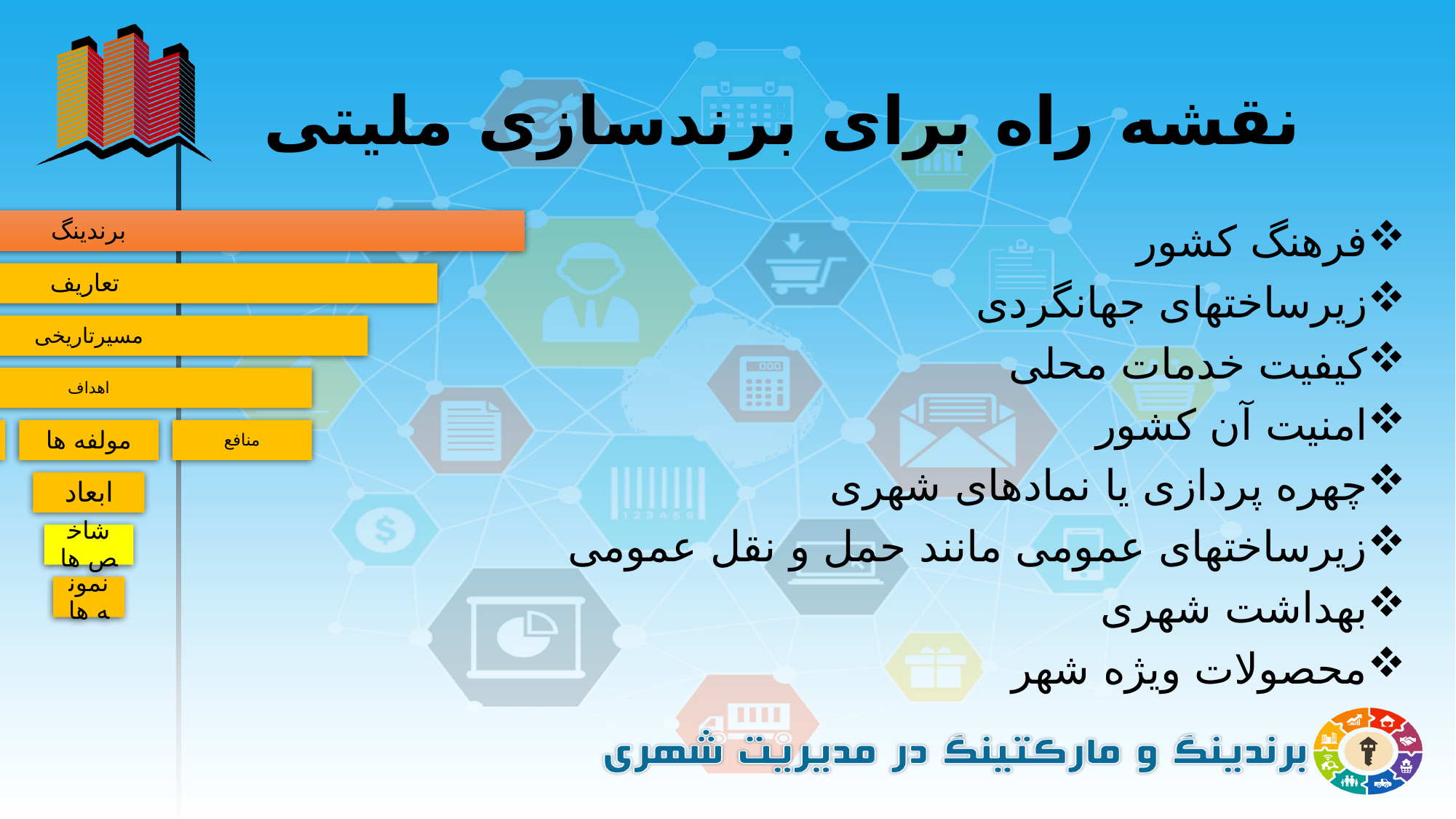

# نقشه راه برای برندسازی ملیتی
برندینگ
تعاریف
مسیرتاریخی
اهداف
مولفه ها
منافع
ابعاد
شاخص ها
نمونه ها
فرهنگ کشور
زیرساختهای جهانگردی
کیفیت خدمات محلی
امنیت آن کشور
چهره پردازی یا نمادهای شهری
زیرساختهای عمومی مانند حمل و نقل عمومی
بهداشت شهری
محصولات ویژه شهر